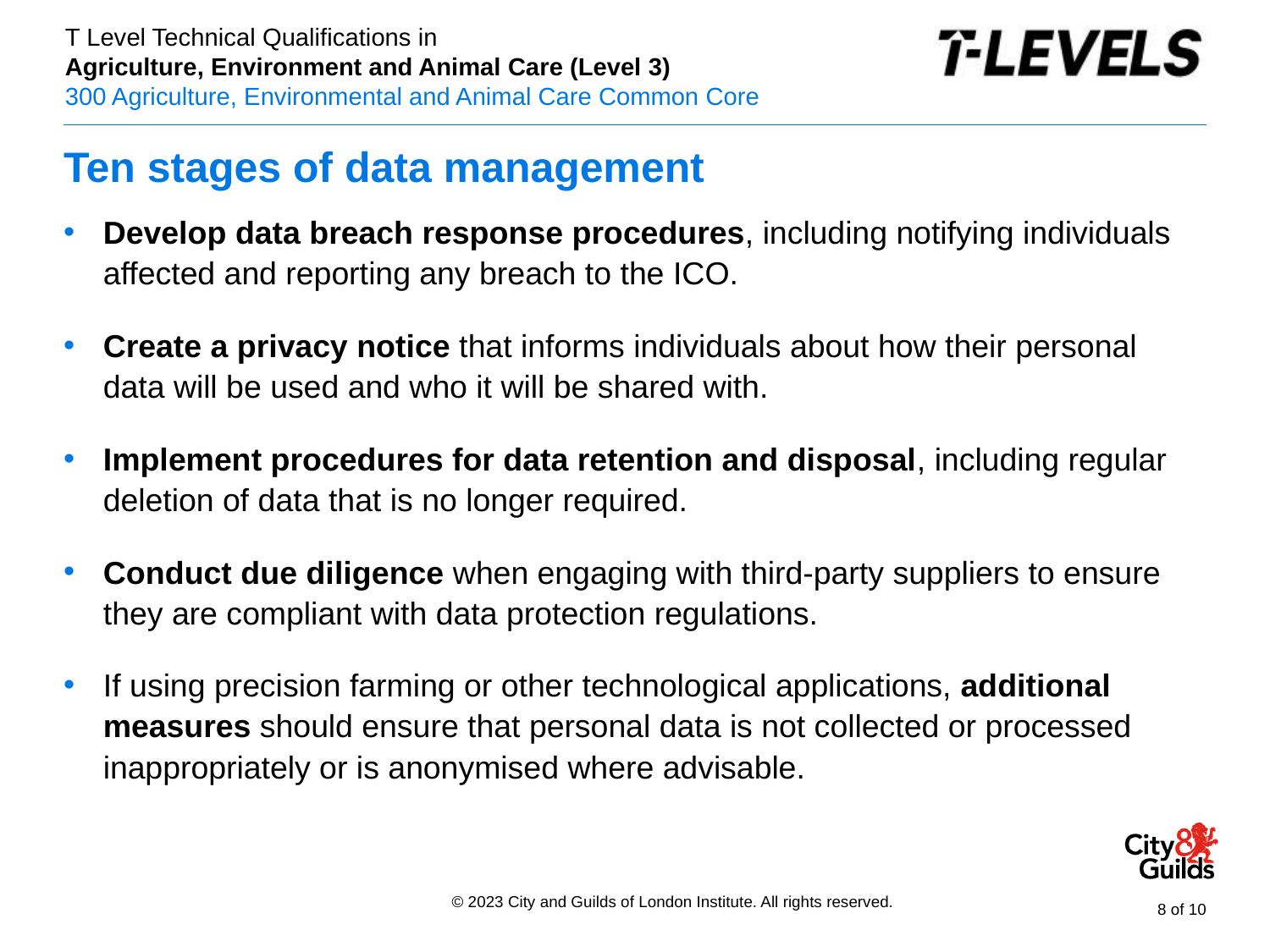

# Ten stages of data management
Develop data breach response procedures, including notifying individuals affected and reporting any breach to the ICO.
Create a privacy notice that informs individuals about how their personal data will be used and who it will be shared with.
Implement procedures for data retention and disposal, including regular deletion of data that is no longer required.
Conduct due diligence when engaging with third-party suppliers to ensure they are compliant with data protection regulations.
If using precision farming or other technological applications, additional measures should ensure that personal data is not collected or processed inappropriately or is anonymised where advisable.